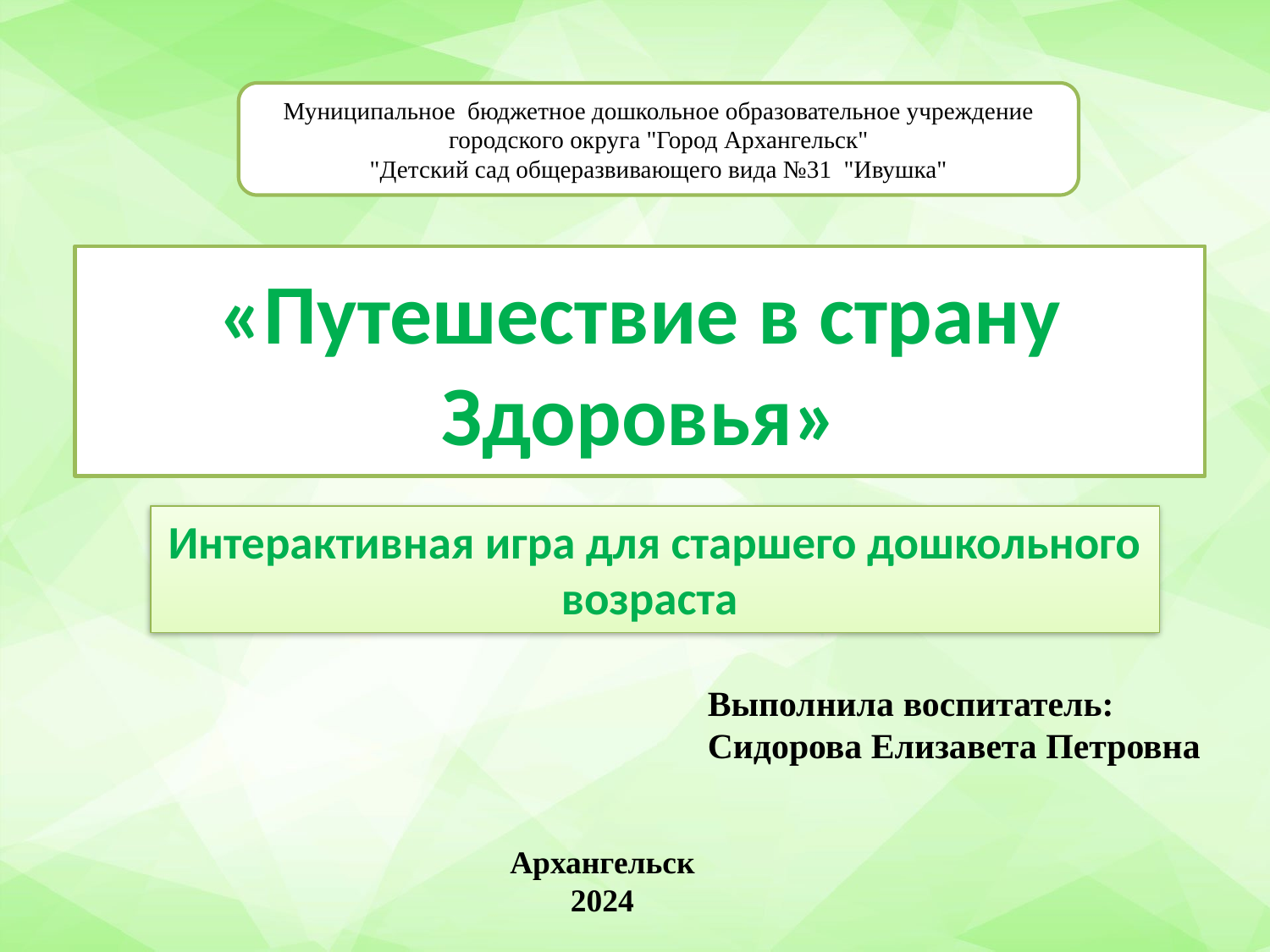

Муниципальное  бюджетное дошкольное образовательное учреждение городского округа "Город Архангельск"
"Детский сад общеразвивающего вида №31  "Ивушка"
# «Путешествие в страну Здоровья»
Интерактивная игра для старшего дошкольного возраста
Выполнила воспитатель: Сидорова Елизавета Петровна
Архангельск
2024